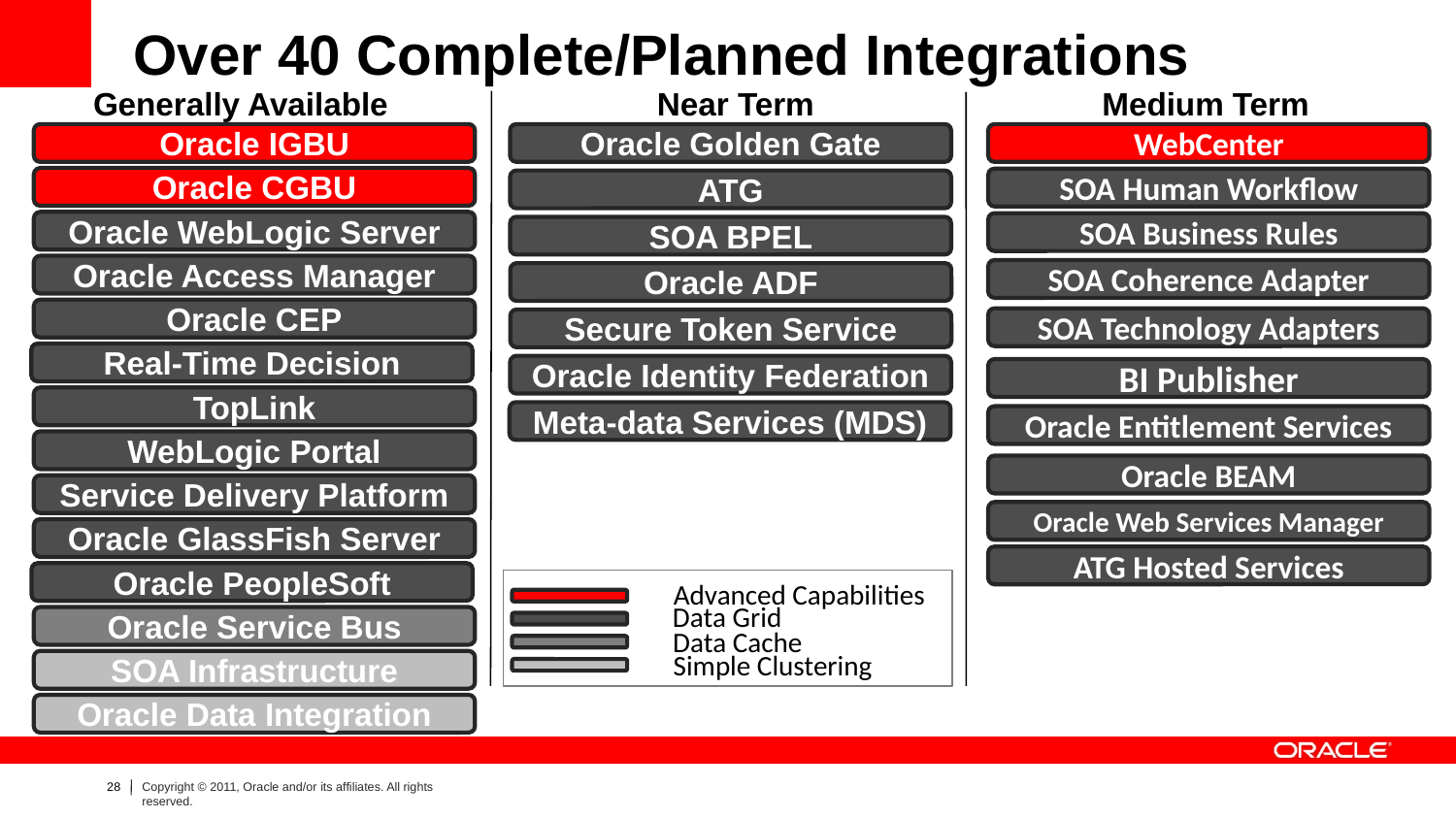

Over 40 Complete/Planned Integrations
Generally Available
Near Term
Medium Term

WebCenter
SOA Human Workflow
SOA Business Rules
SOA Coherence Adapter
SOA Technology Adapters
BI Publisher
Oracle Entitlement Services
Oracle BEAM
Oracle Web Services Manager
ATG Hosted Services
Oracle IGBU
Oracle CGBU
Oracle WebLogic Server
Oracle Access Manager
Oracle CEP
Real-Time Decision
TopLink
WebLogic Portal
Service Delivery Platform
Oracle GlassFish Server
Oracle PeopleSoft
Oracle Service Bus
SOA Infrastructure
Oracle Data Integration
Oracle Golden Gate
ATG
SOA BPEL
Oracle ADF
Secure Token Service
Oracle Identity Federation
Meta-data Services (MDS)

 Advanced Capabilities

 Data Grid

 Data Cache

 Simple Clustering